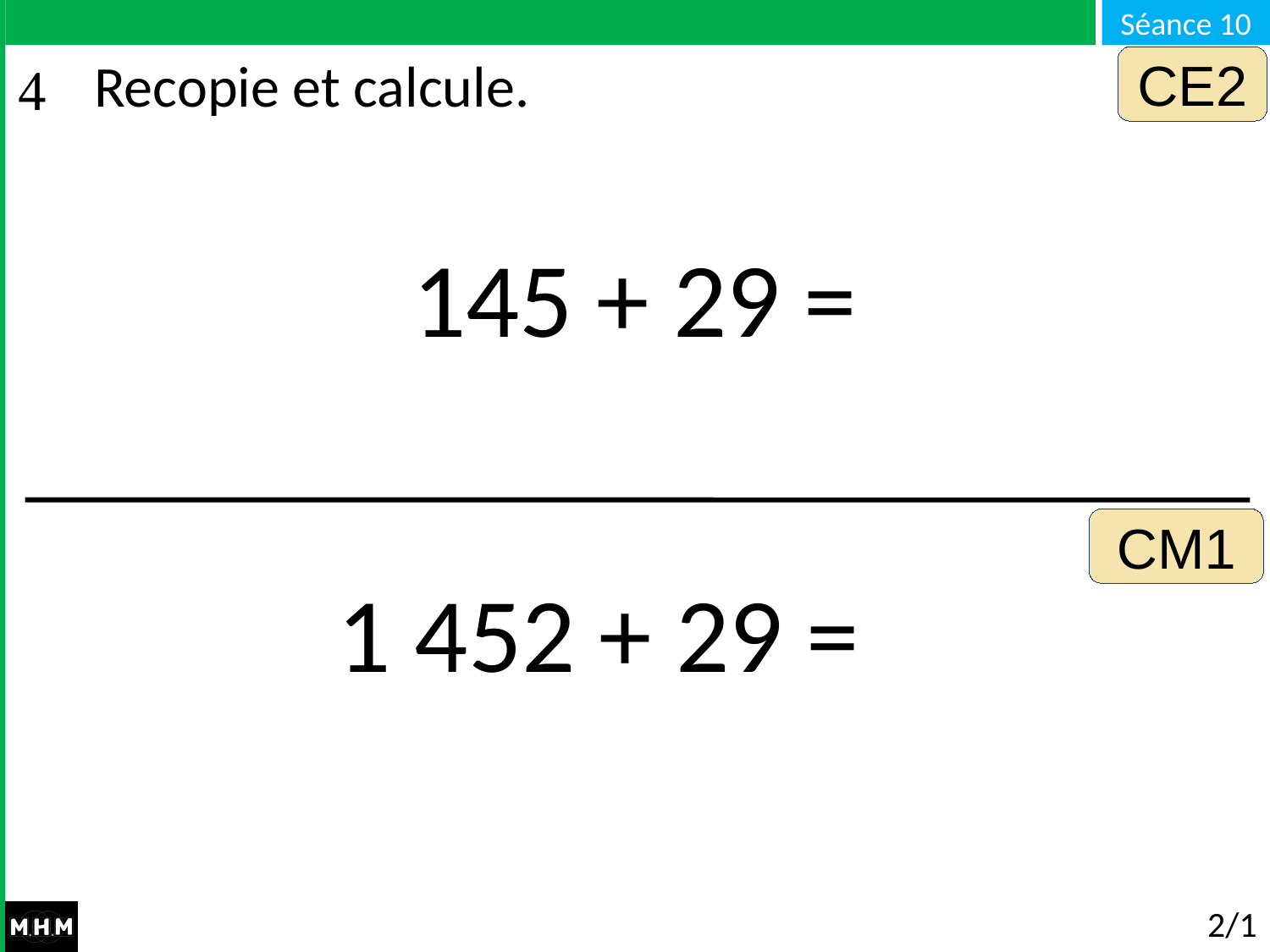

CE2
# Recopie et calcule.
145 + 29 =

CM1
1 452 + 29 =
2/10